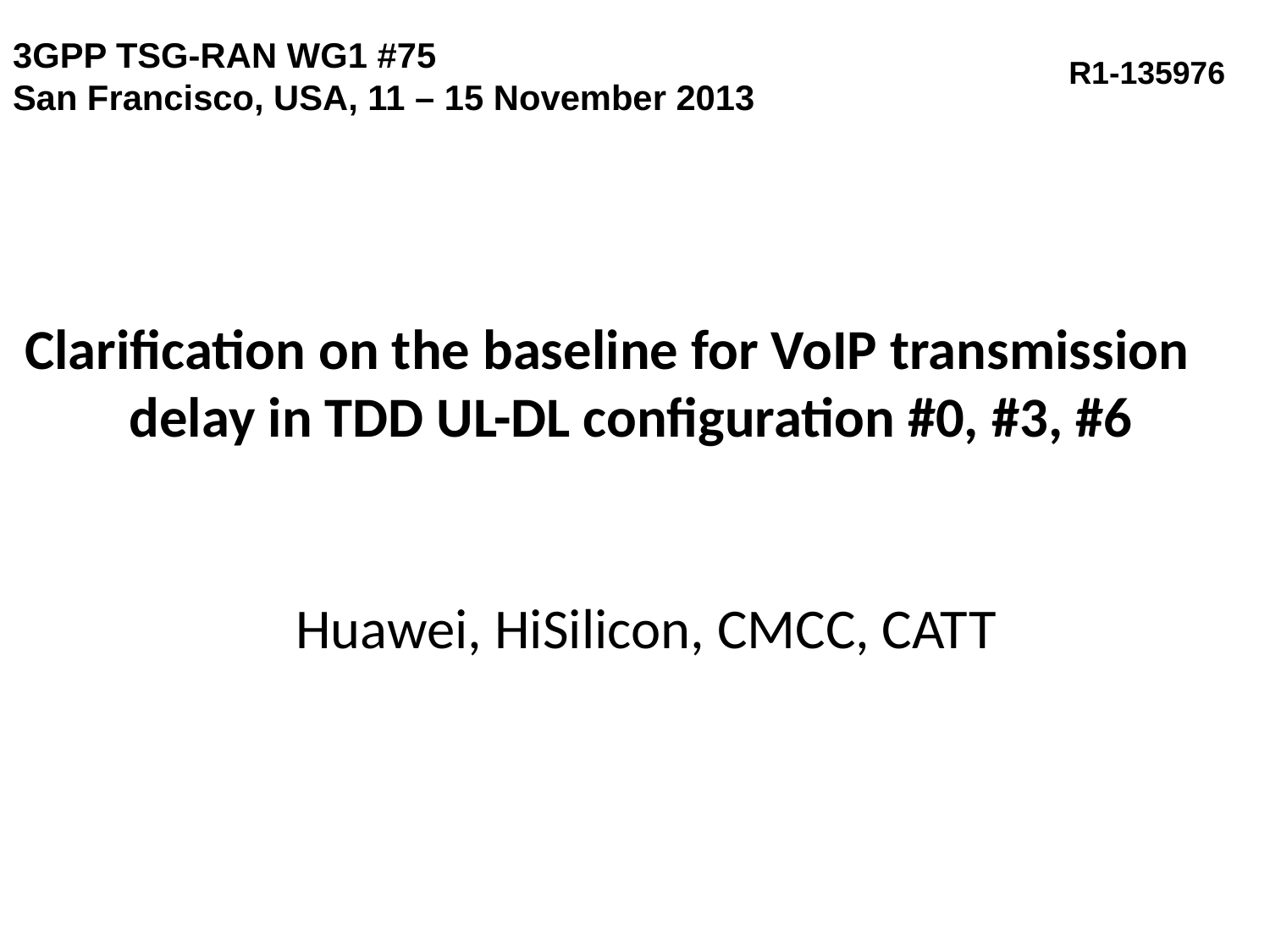

3GPP TSG-RAN WG1 #75
San Francisco, USA, 11 – 15 November 2013
R1-135976
Clarification on the baseline for VoIP transmission delay in TDD UL-DL configuration #0, #3, #6
Huawei, HiSilicon, CMCC, CATT